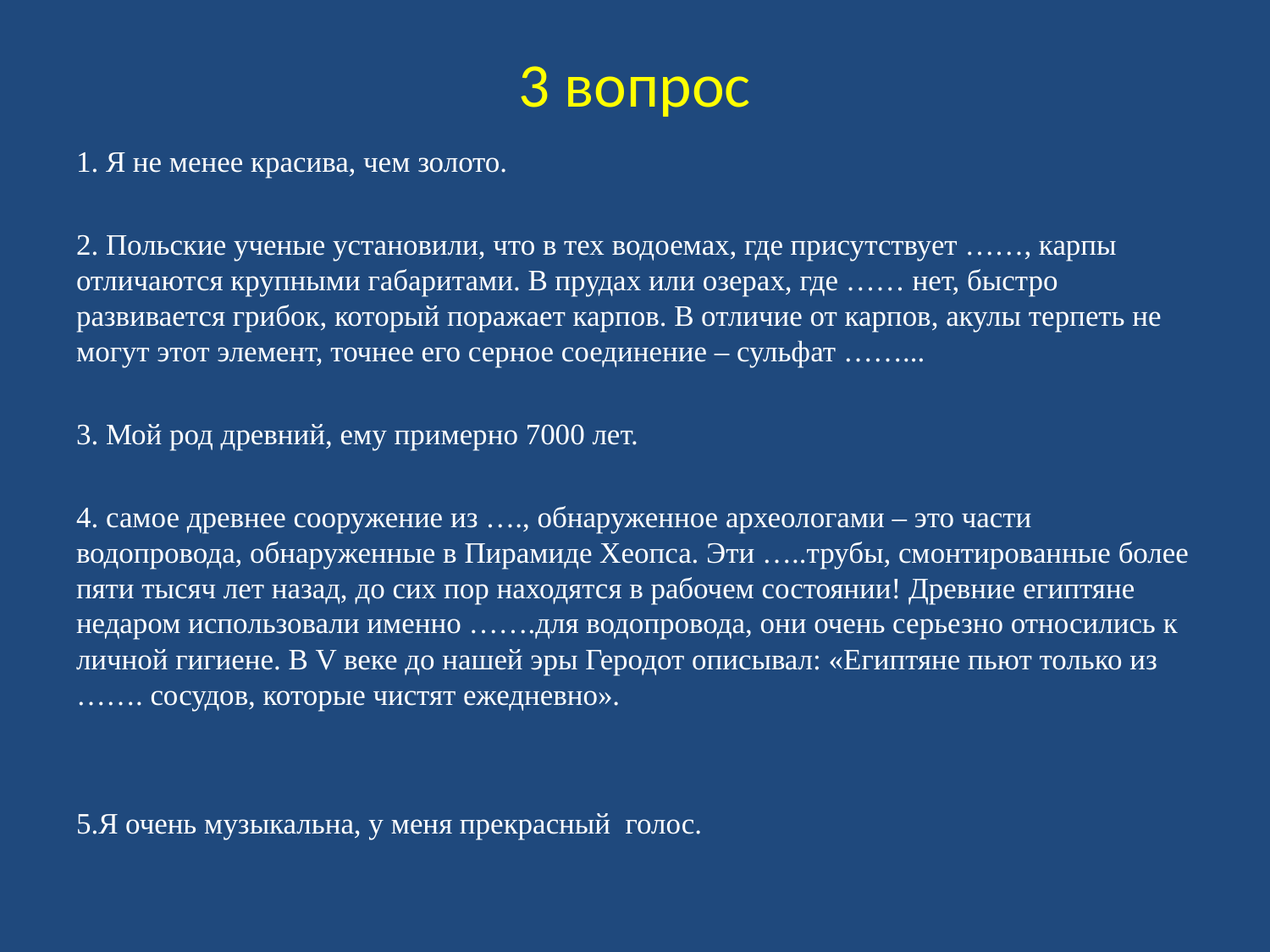

# 3 вопрос
1. Я не менее красива, чем золото.

2. Польские ученые установили, что в тех водоемах, где присутствует ……, карпы отличаются крупными габаритами. В прудах или озерах, где …… нет, быстро развивается грибок, который поражает карпов. В отличие от карпов, акулы терпеть не могут этот элемент, точнее его серное соединение – сульфат ……...

3. Мой род древний, ему примерно 7000 лет.

4. самое древнее сооружение из …., обнаруженное археологами – это части водопровода, обнаруженные в Пирамиде Хеопса. Эти …..трубы, смонтированные более пяти тысяч лет назад, до сих пор находятся в рабочем состоянии! Древние египтяне недаром использовали именно …….для водопровода, они очень серьезно относились к личной гигиене. В V веке до нашей эры Геродот описывал: «Египтяне пьют только из ……. сосудов, которые чистят ежедневно».

5.Я очень музыкальна, у меня прекрасный  голос.